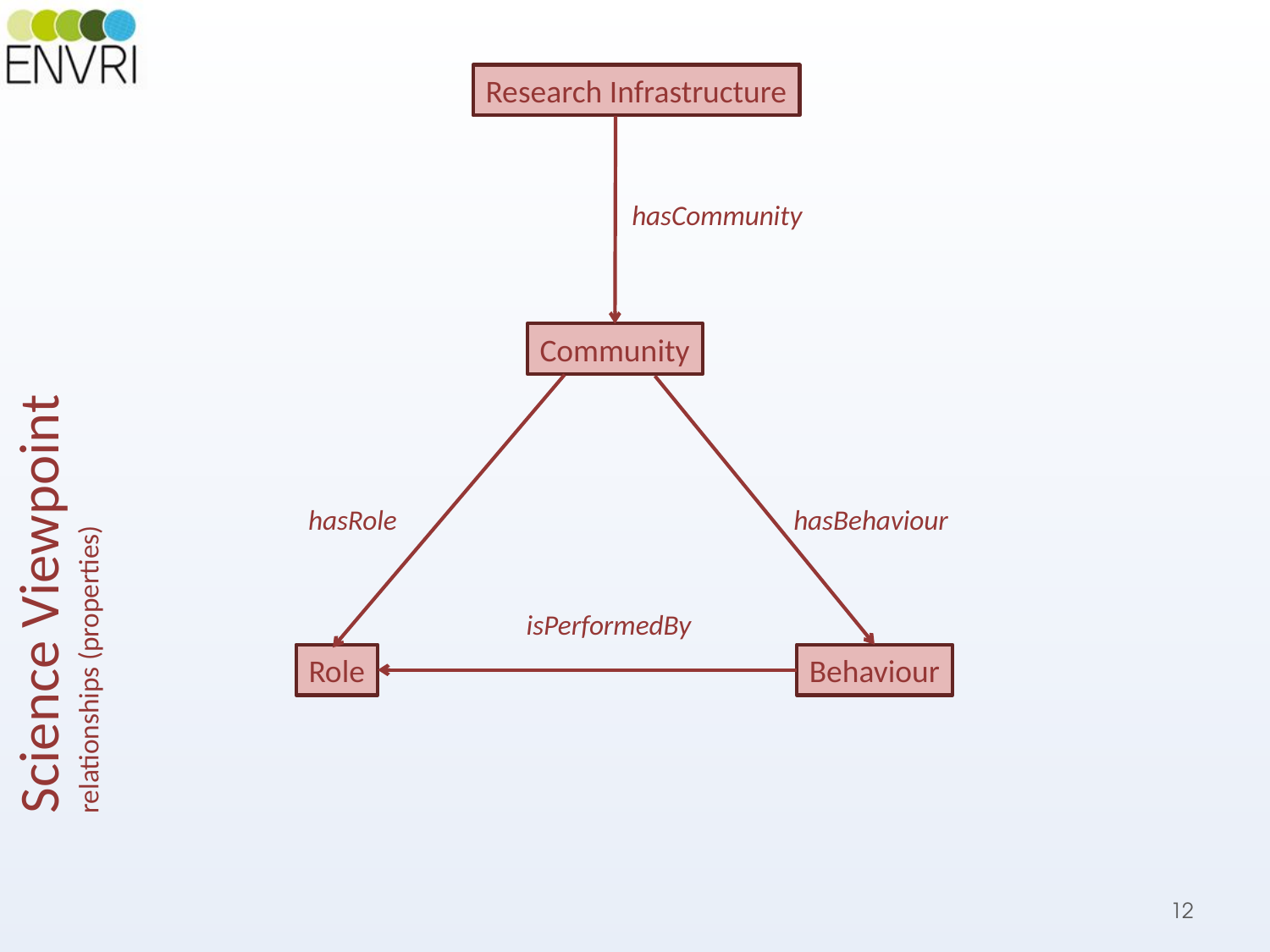

Research Infrastructure
hasCommunity
Community
Science Viewpoint
relationships (properties)
hasRole
hasBehaviour
isPerformedBy
Role
Behaviour
12